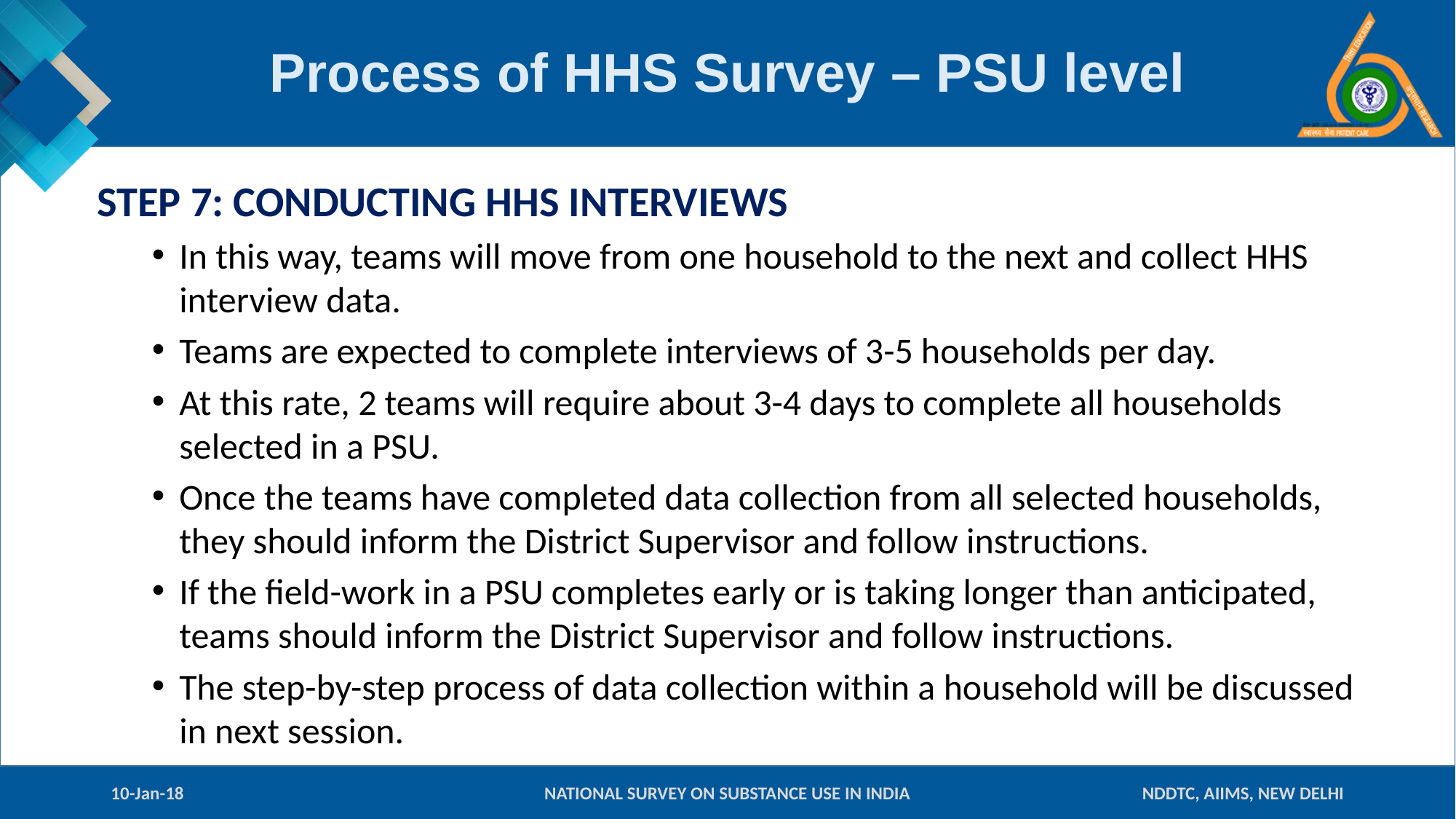

# Process of HHS Survey – PSU level
STEP 7: CONDUCTING HHS INTERVIEWS
In this way, teams will move from one household to the next and collect HHS interview data.
Teams are expected to complete interviews of 3-5 households per day.
At this rate, 2 teams will require about 3-4 days to complete all households selected in a PSU.
Once the teams have completed data collection from all selected households, they should inform the District Supervisor and follow instructions.
If the field-work in a PSU completes early or is taking longer than anticipated, teams should inform the District Supervisor and follow instructions.
The step-by-step process of data collection within a household will be discussed in next session.
10-Jan-18
NATIONAL SURVEY ON SUBSTANCE USE IN INDIA
NDDTC, AIIMS, NEW DELHI